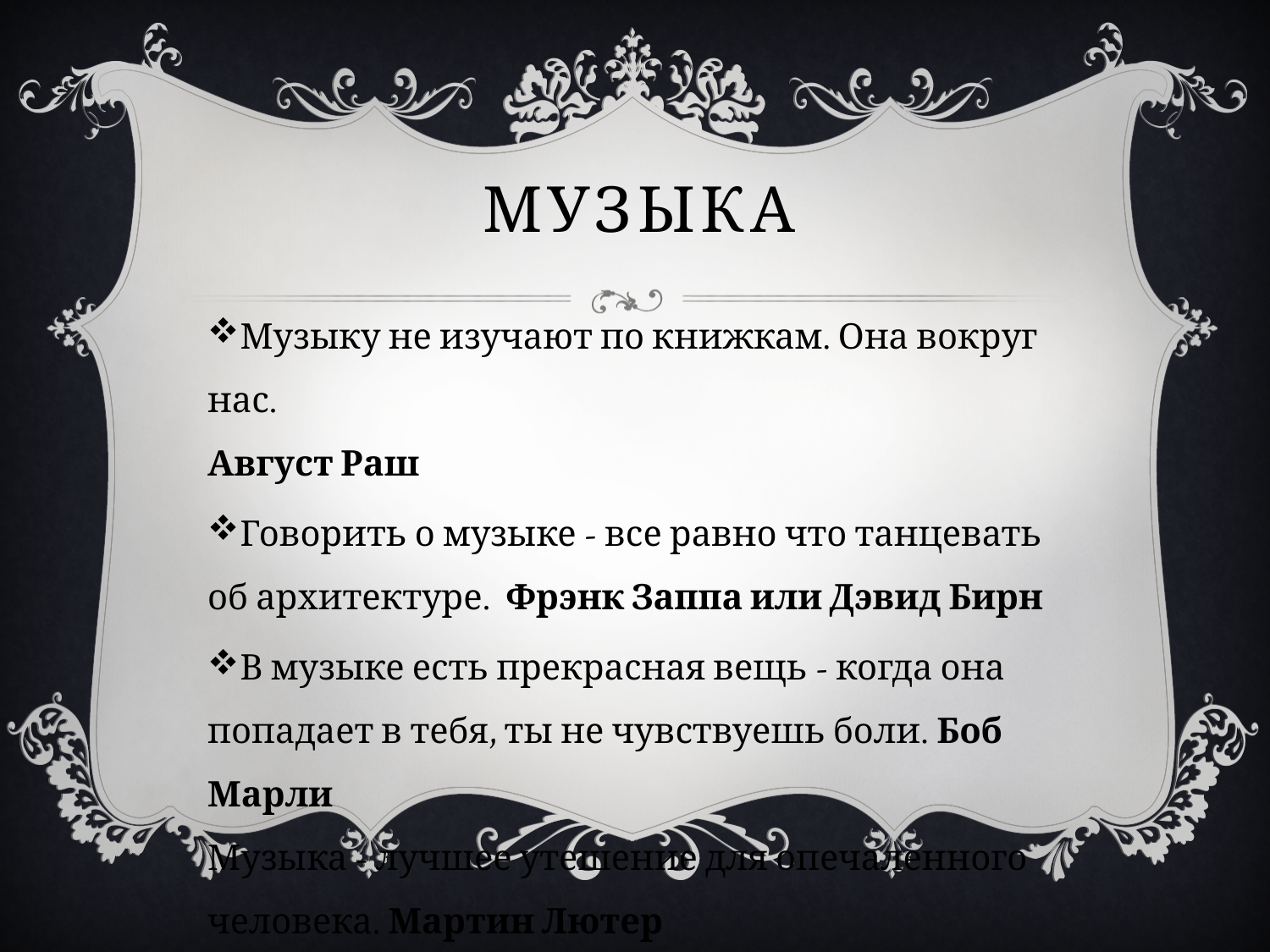

# музыка
Музыку не изучают по книжкам. Она вокруг нас.
Август Раш
Говорить о музыке - все равно что танцевать об архитектуре.  Фрэнк Заппа или Дэвид Бирн
В музыке есть прекрасная вещь - когда она попадает в тебя, ты не чувствуешь боли. Боб Марли
Музыка - лучшее утешение для опечаленного человека. Мартин Лютер